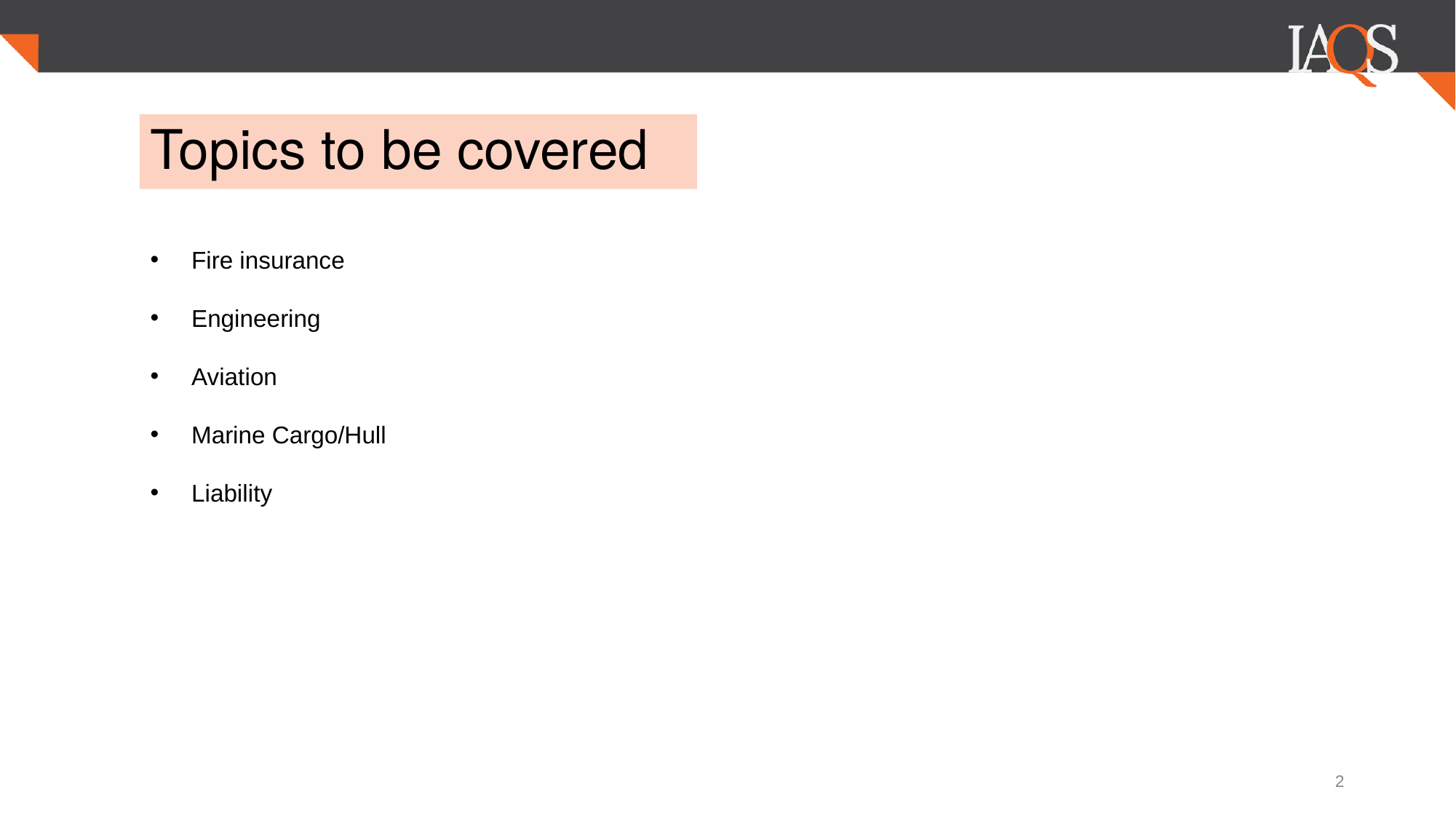

# Topics to be covered
Fire insurance

Engineering

Aviation

Marine Cargo/Hull

Liability
2